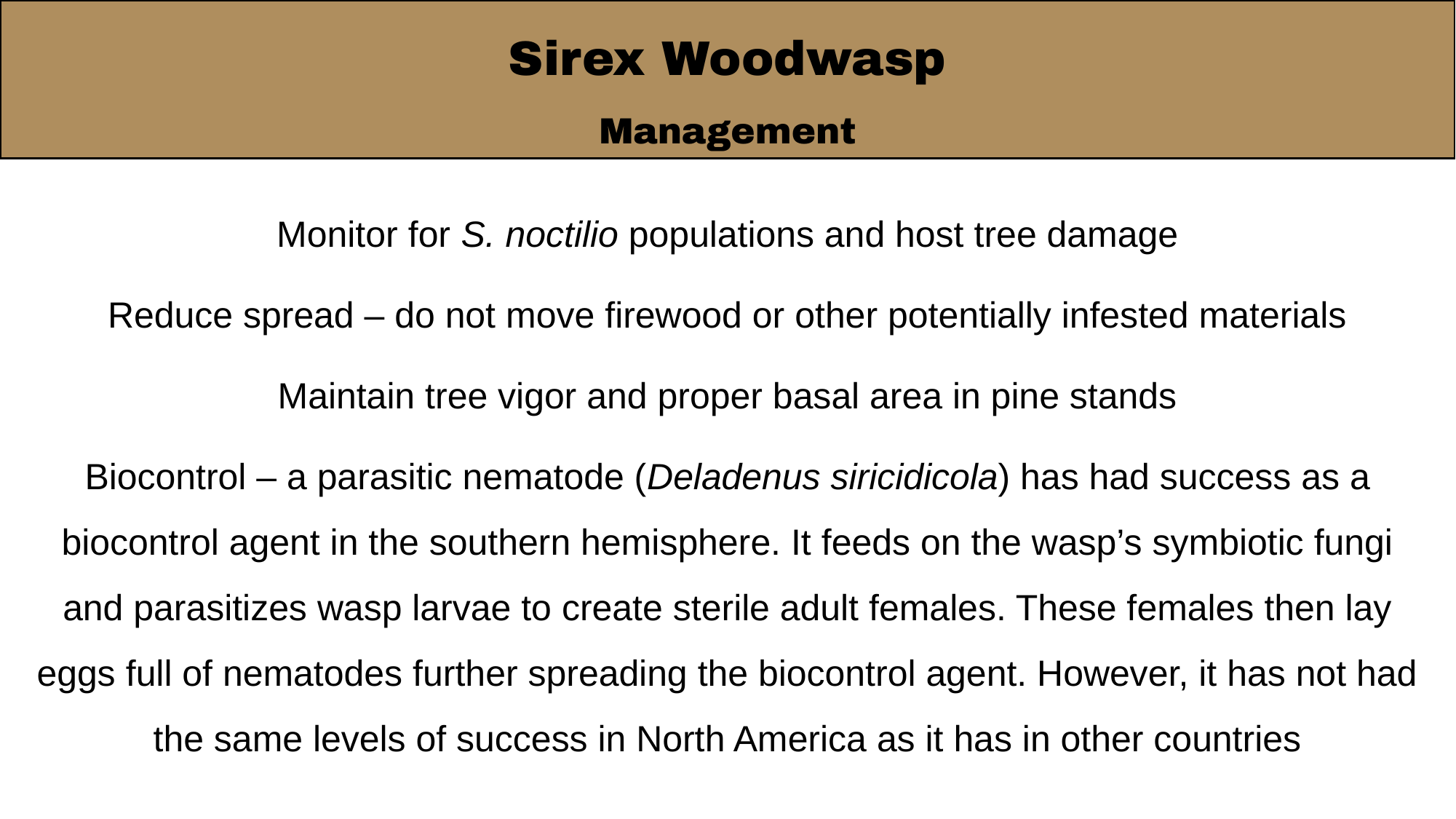

Sirex Woodwasp
Management
Monitor for S. noctilio populations and host tree damage
Reduce spread – do not move firewood or other potentially infested materials
Maintain tree vigor and proper basal area in pine stands
Biocontrol – a parasitic nematode (Deladenus siricidicola) has had success as a biocontrol agent in the southern hemisphere. It feeds on the wasp’s symbiotic fungi and parasitizes wasp larvae to create sterile adult females. These females then lay eggs full of nematodes further spreading the biocontrol agent. However, it has not had the same levels of success in North America as it has in other countries